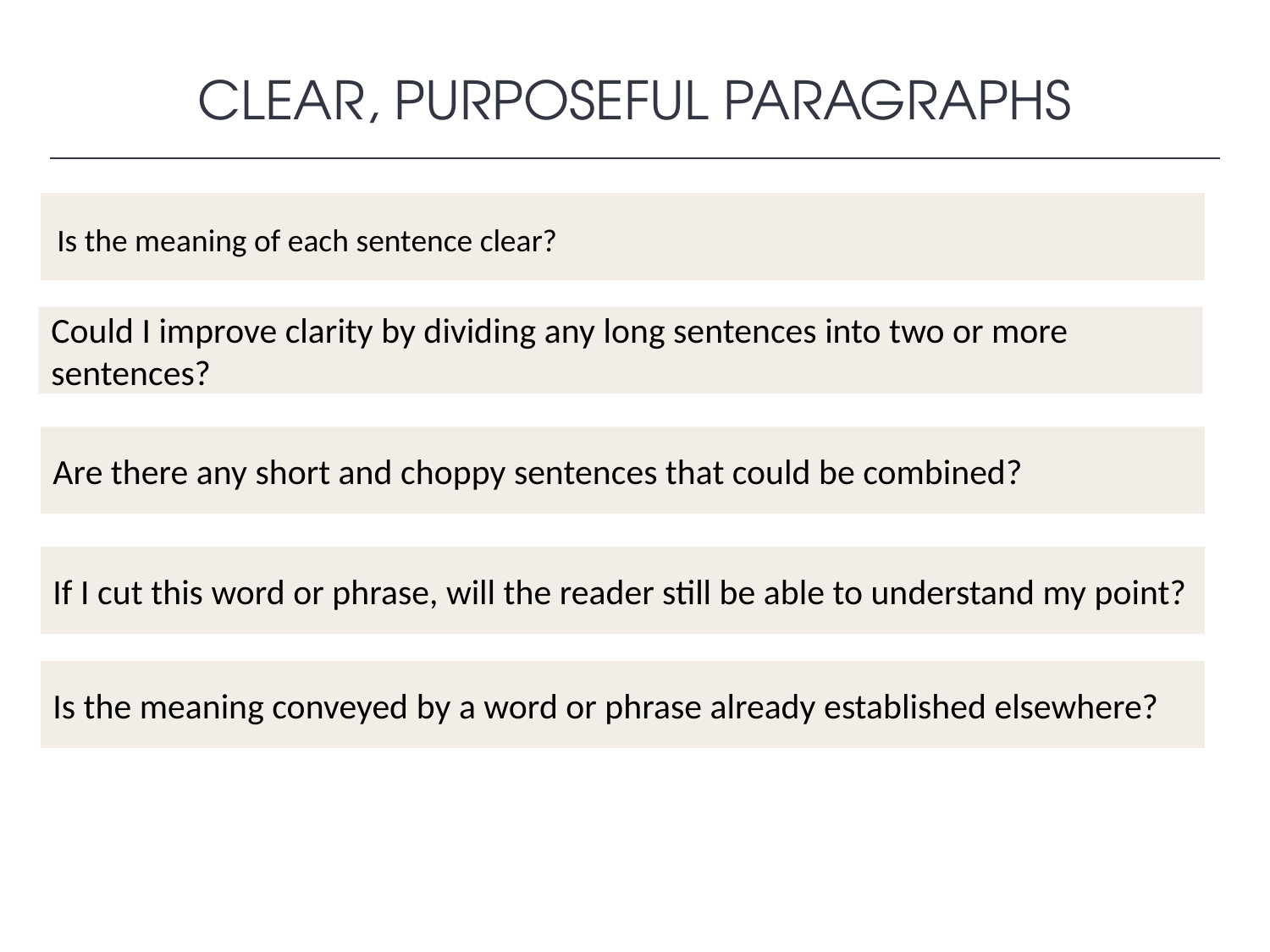

CLEAR, PURPOSEFUL PARAGRAPHS
HAWKES LEARNING

Is the meaning of each sentence clear?
Could I improve clarity by dividing any long sentences into two or more sentences?
Are there any short and choppy sentences that could be combined?
If I cut this word or phrase, will the reader still be able to understand my point?
Is the meaning conveyed by a word or phrase already established elsewhere?